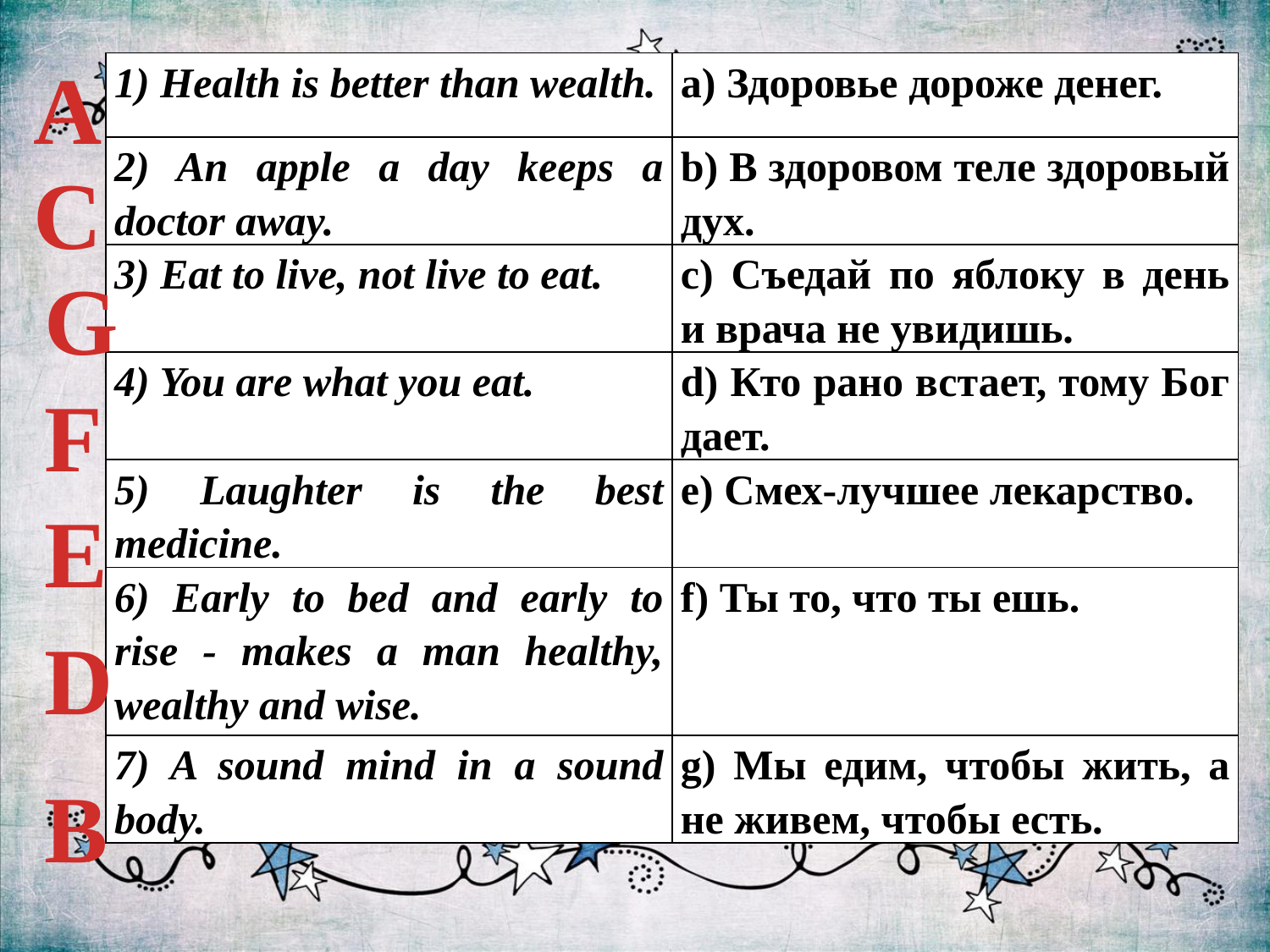

A
| 1) Health is better than wealth. | a) Здоровье дороже денег. |
| --- | --- |
| 2) An apple a day keeps a doctor away. | b) В здоровом теле здоровый дух. |
| 3) Eat to live, not live to eat. | c) Съедай по яблоку в день и врача не увидишь. |
| 4) You are what you eat. | d) Кто рано встает, тому Бог дает. |
| 5) Laughter is the best medicine. | e) Смех-лучшее лекарство. |
| 6) Early to bed and early to rise - makes a man healthy, wealthy and wise. | f) Ты то, что ты ешь. |
| 7) A sound mind in a sound body. | g) Мы едим, чтобы жить, а не живем, чтобы есть. |
C
G
F
E
D
B